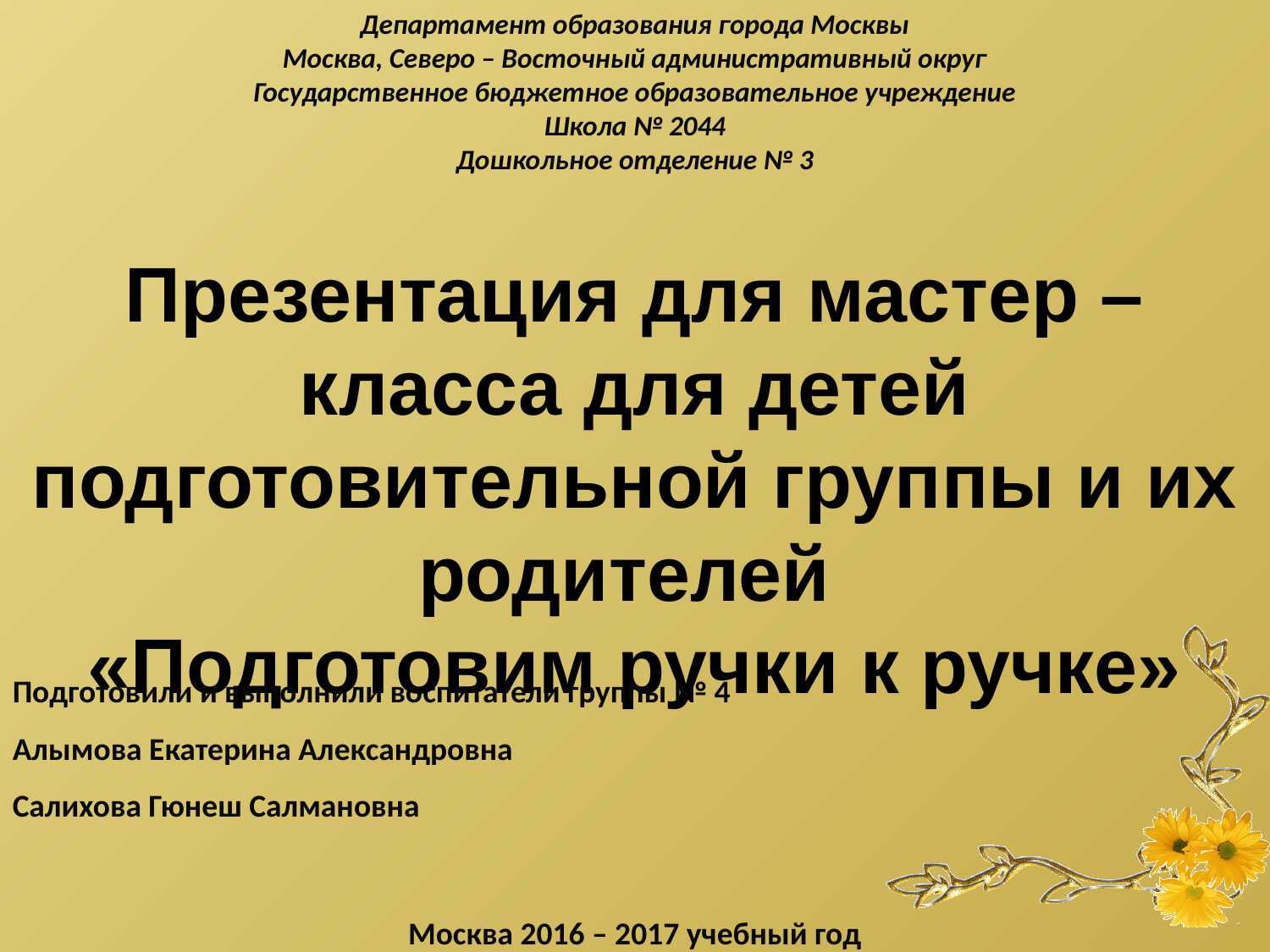

Департамент образования города Москвы
Москва, Северо – Восточный административный округ
Государственное бюджетное образовательное учреждение
Школа № 2044
Дошкольное отделение № 3
Презентация для мастер – класса для детей подготовительной группы и их родителей
«Подготовим ручки к ручке»
Подготовили и выполнили воспитатели группы № 4
Алымова Екатерина Александровна
Салихова Гюнеш Салмановна
Москва 2016 – 2017 учебный год